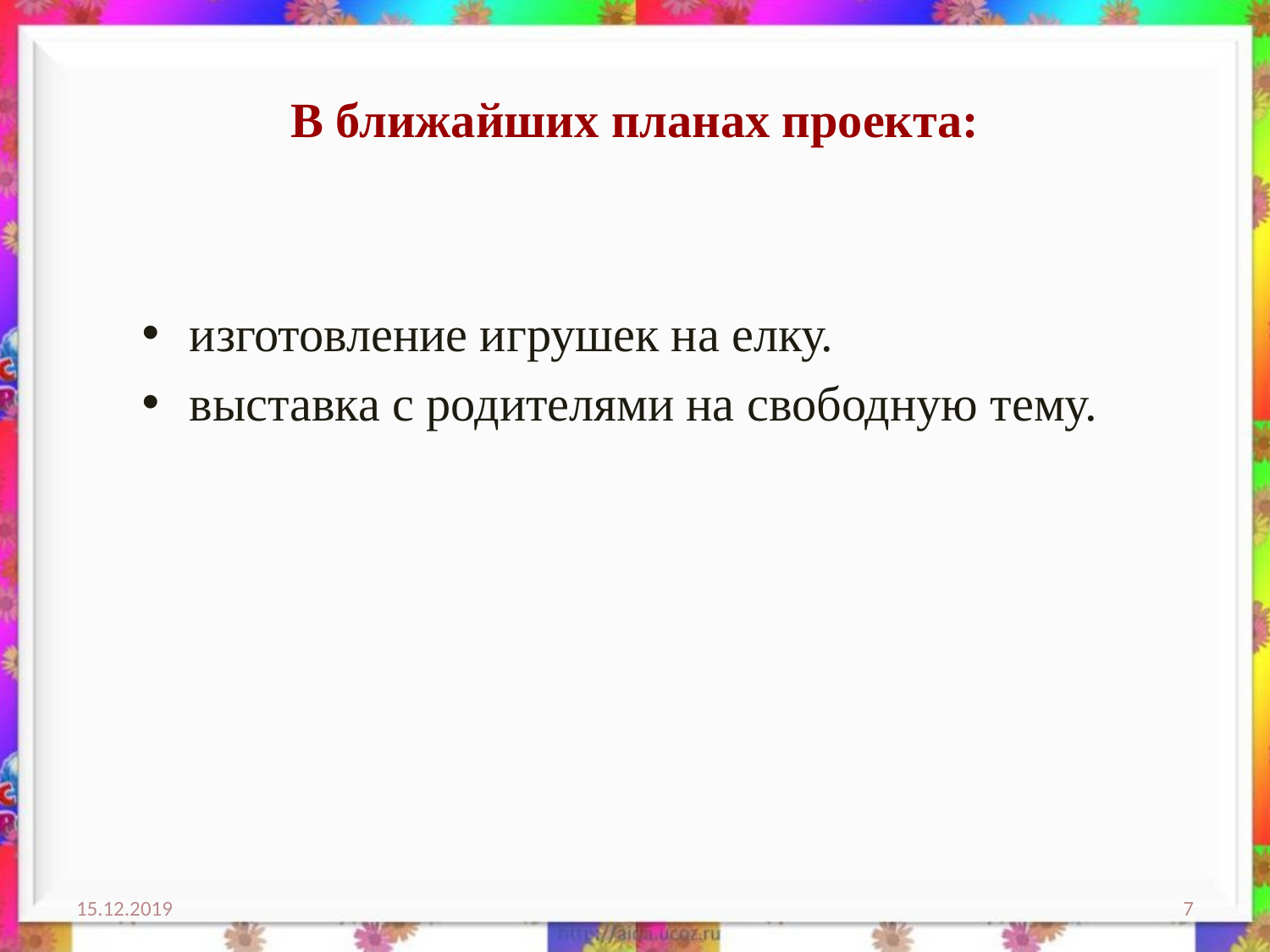

# В ближайших планах проекта:
изготовление игрушек на елку.
выставка с родителями на свободную тему.
15.12.2019
7